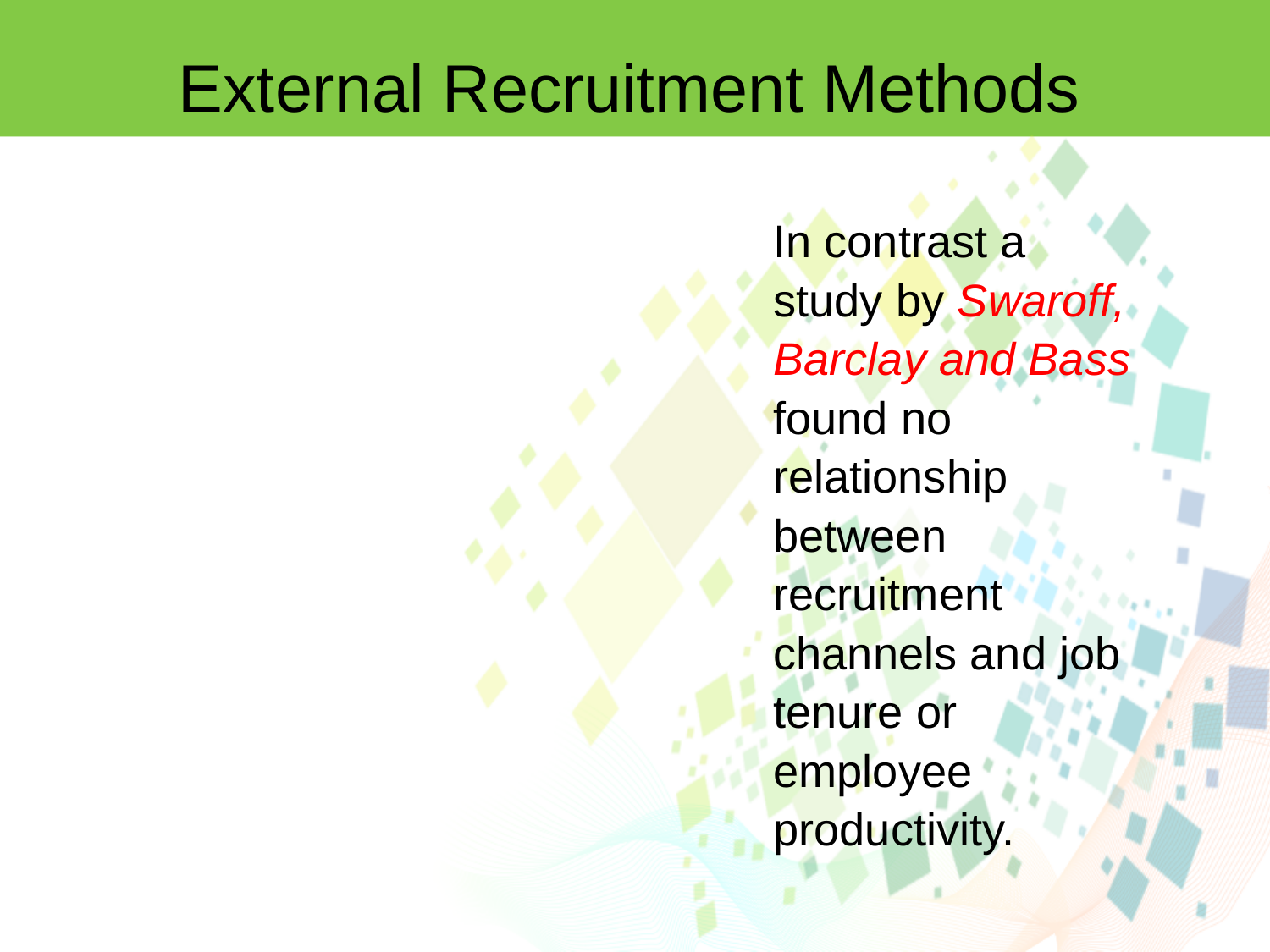

External Recruitment Methods
In contrast a study by Swaroff, Barclay and Bass found no relationship between recruitment channels and job tenure or employee productivity.